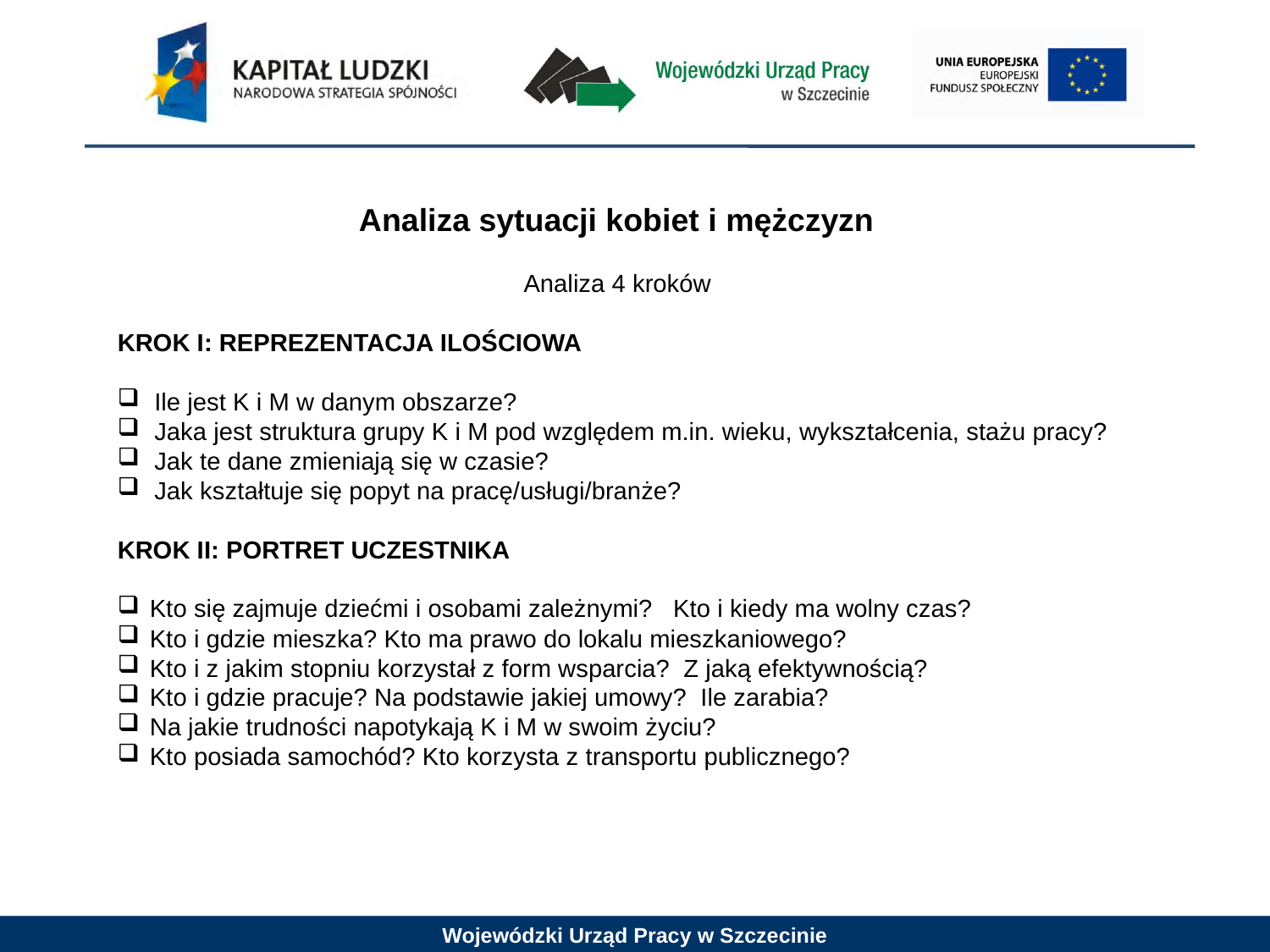

Analiza sytuacji kobiet i mężczyzn

Analiza 4 kroków

KROK I: REPREZENTACJA ILOŚCIOWA

 Ile jest K i M w danym obszarze?
 Jaka jest struktura grupy K i M pod względem m.in. wieku, wykształcenia, stażu pracy?
 Jak te dane zmieniają się w czasie?
 Jak kształtuje się popyt na pracę/usługi/branże?

KROK II: PORTRET UCZESTNIKA

 Kto się zajmuje dziećmi i osobami zależnymi?   Kto i kiedy ma wolny czas?
 Kto i gdzie mieszka? Kto ma prawo do lokalu mieszkaniowego?
 Kto i z jakim stopniu korzystał z form wsparcia?  Z jaką efektywnością?
 Kto i gdzie pracuje? Na podstawie jakiej umowy?  Ile zarabia?
 Na jakie trudności napotykają K i M w swoim życiu?
 Kto posiada samochód? Kto korzysta z transportu publicznego?